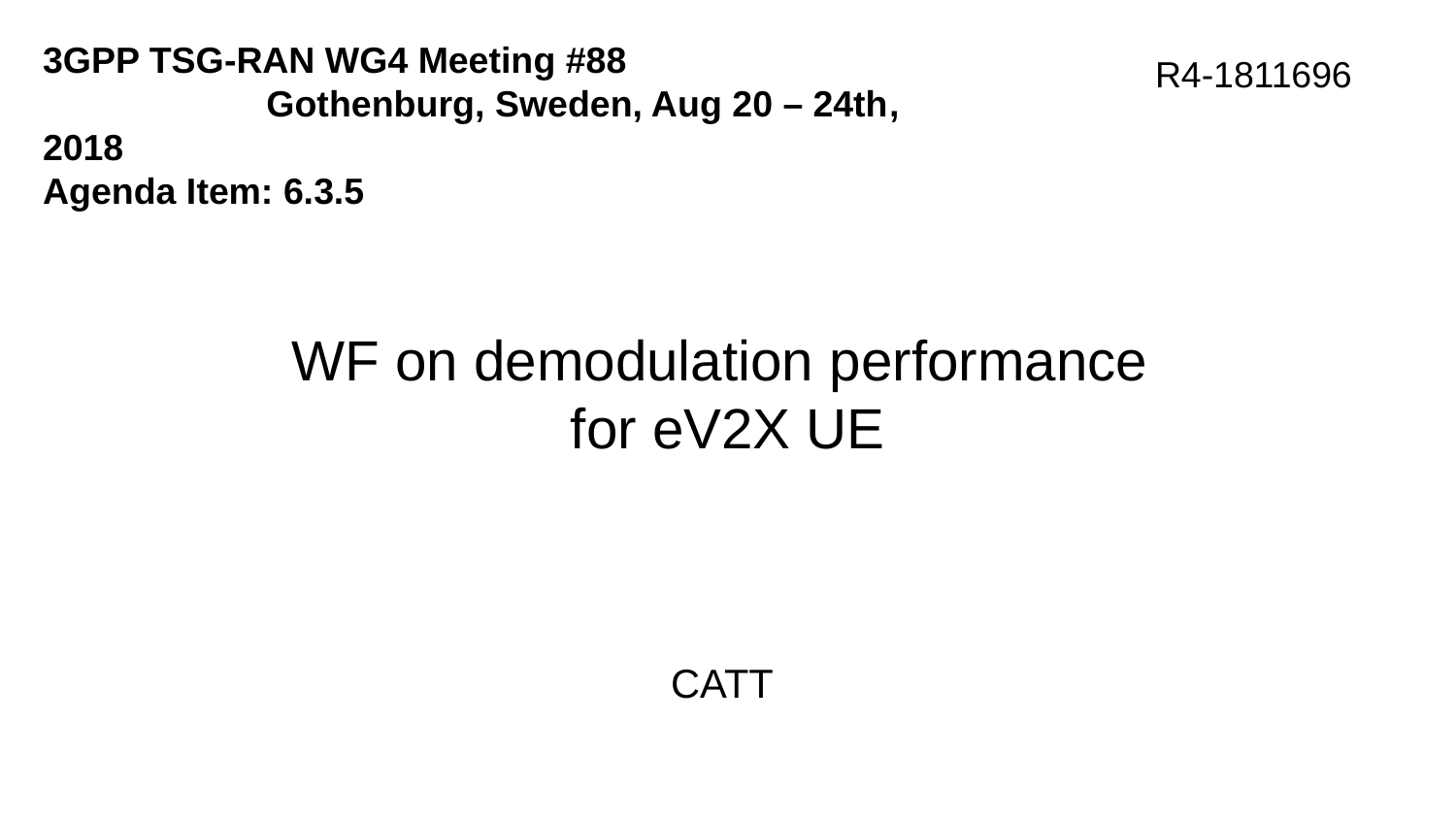

3GPP TSG-RAN WG4 Meeting #88	                                           Gothenburg, Sweden, Aug 20 – 24th, 2018
Agenda Item: 6.3.5
R4-1811696
# WF on demodulation performance for eV2X UE
CATT